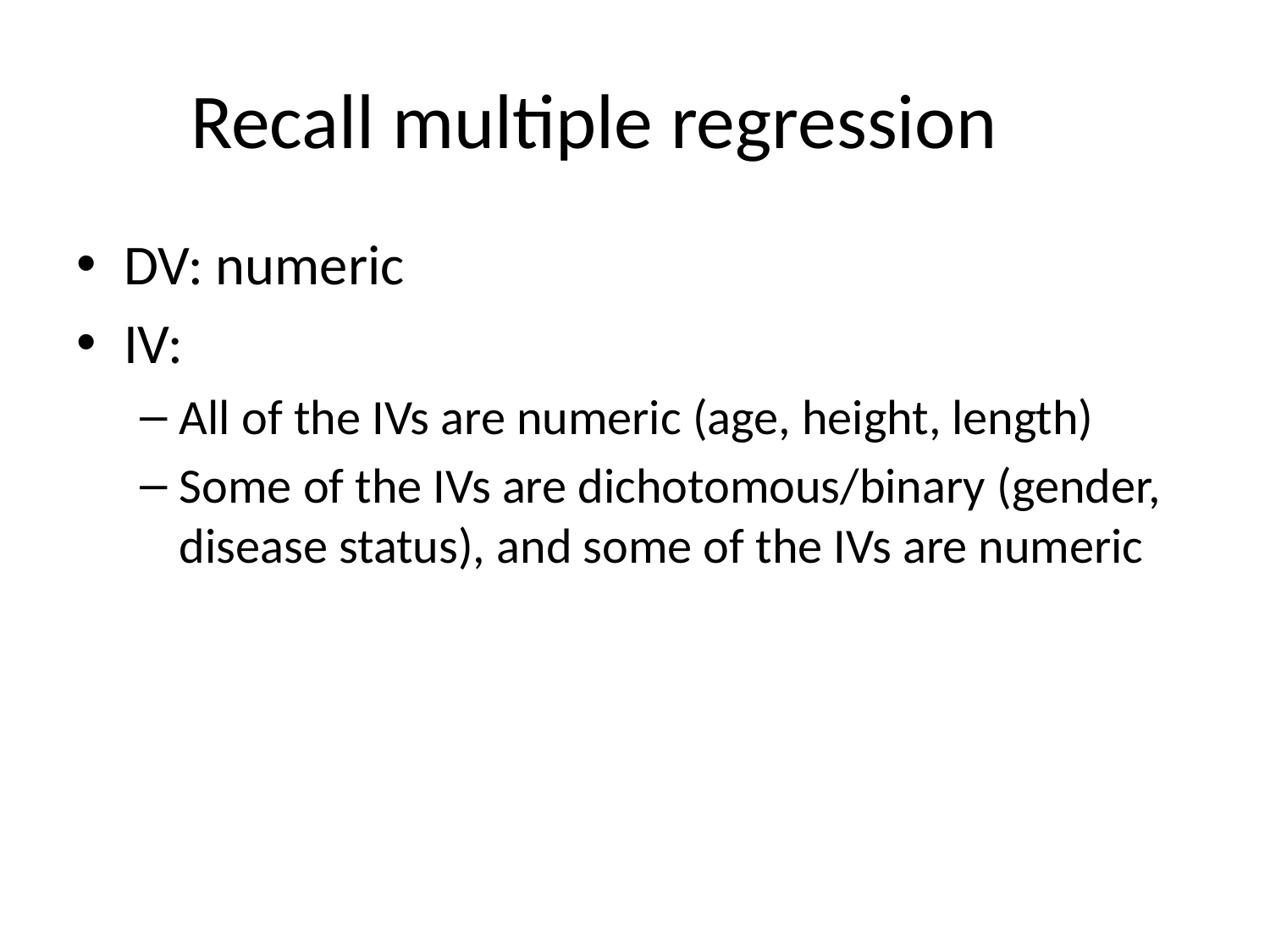

# Recall multiple regression
DV: numeric
IV:
All of the IVs are numeric (age, height, length)
Some of the IVs are dichotomous/binary (gender, disease status), and some of the IVs are numeric